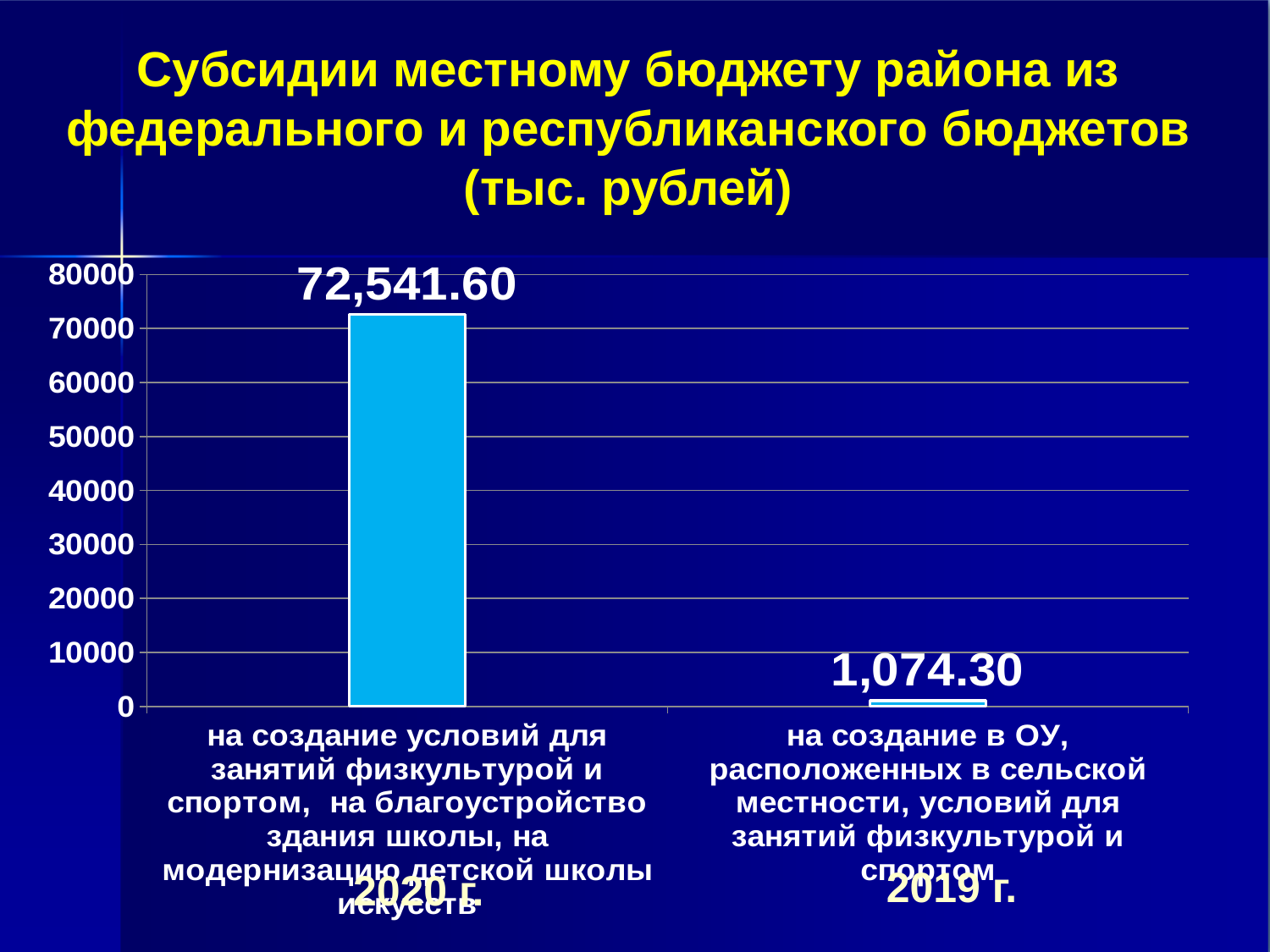

Субсидии местному бюджету района из федерального и республиканского бюджетов (тыс. рублей)

### Chart

| Category | Столбец1 | Ряд 2 | Столбец2 |
|---|---|---|---|
| на создание условий для занятий физкультурой и спортом,  на благоустройство здания школы, на модернизацию детской школы искусств | None | 72541.6 | None |
| на создание в ОУ, расположенных в сельской местности, условий для занятий физкультурой и спортом | None | 1074.3 | None |
2019 г.
2020 г.